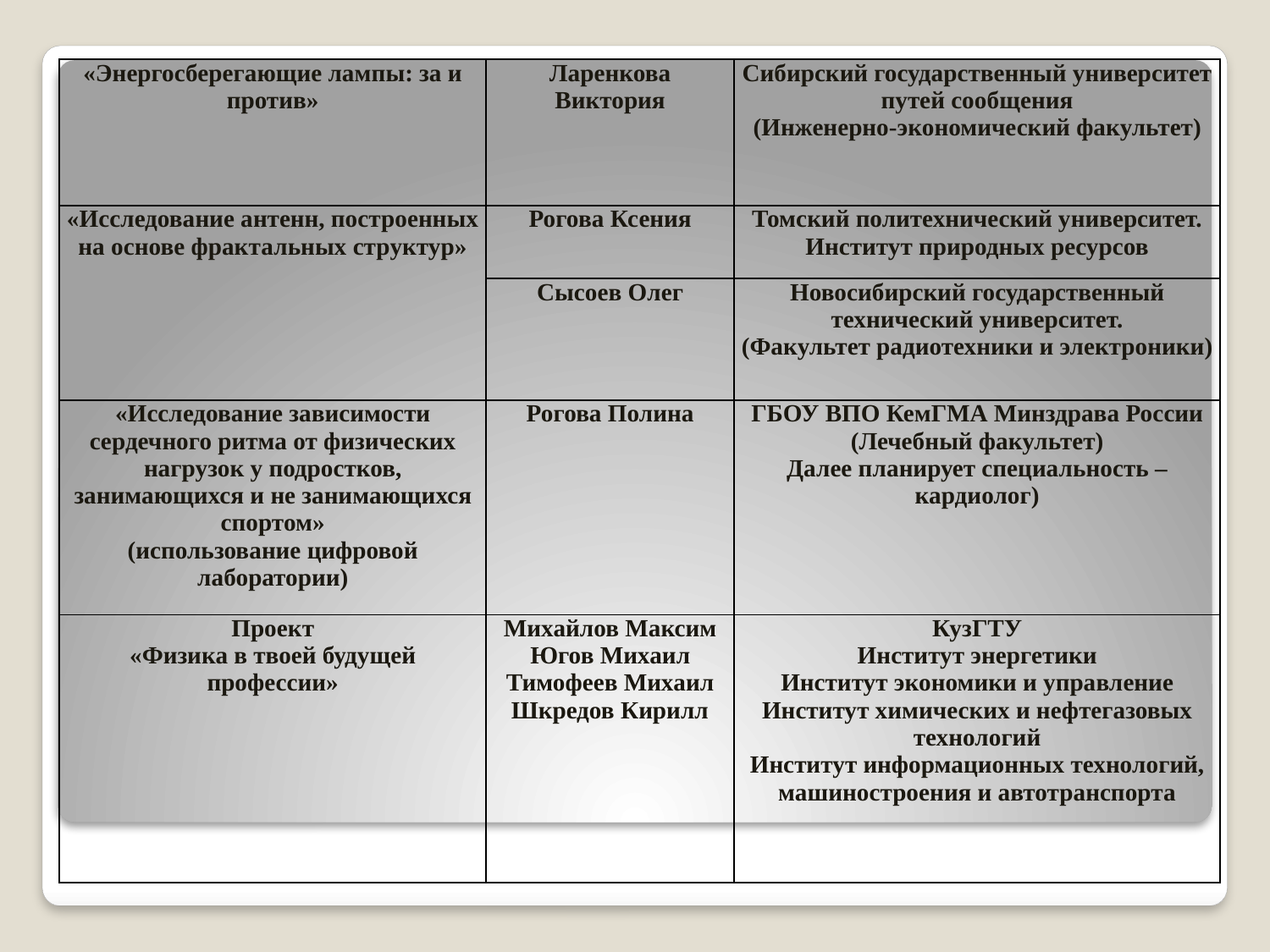

| «Энергосберегающие лампы: за и против» | Ларенкова Виктория | Сибирский государственный университет путей сообщения (Инженерно-экономический факультет) |
| --- | --- | --- |
| «Исследование антенн, построенных на основе фрактальных структур» | Рогова Ксения | Томский политехнический университет. Институт природных ресурсов |
|  | Сысоев Олег | Новосибирский государственный технический университет. (Факультет радиотехники и электроники) |
| «Исследование зависимости сердечного ритма от физических нагрузок у подростков, занимающихся и не занимающихся спортом» (использование цифровой лаборатории) | Рогова Полина | ГБОУ ВПО КемГМА Минздрава России (Лечебный факультет) Далее планирует специальность – кардиолог) |
| Проект «Физика в твоей будущей профессии» | Михайлов Максим Югов Михаил Тимофеев Михаил Шкредов Кирилл | КузГТУ Институт энергетики Институт экономики и управление Институт химических и нефтегазовых технологий Институт информационных технологий, машиностроения и автотранспорта |